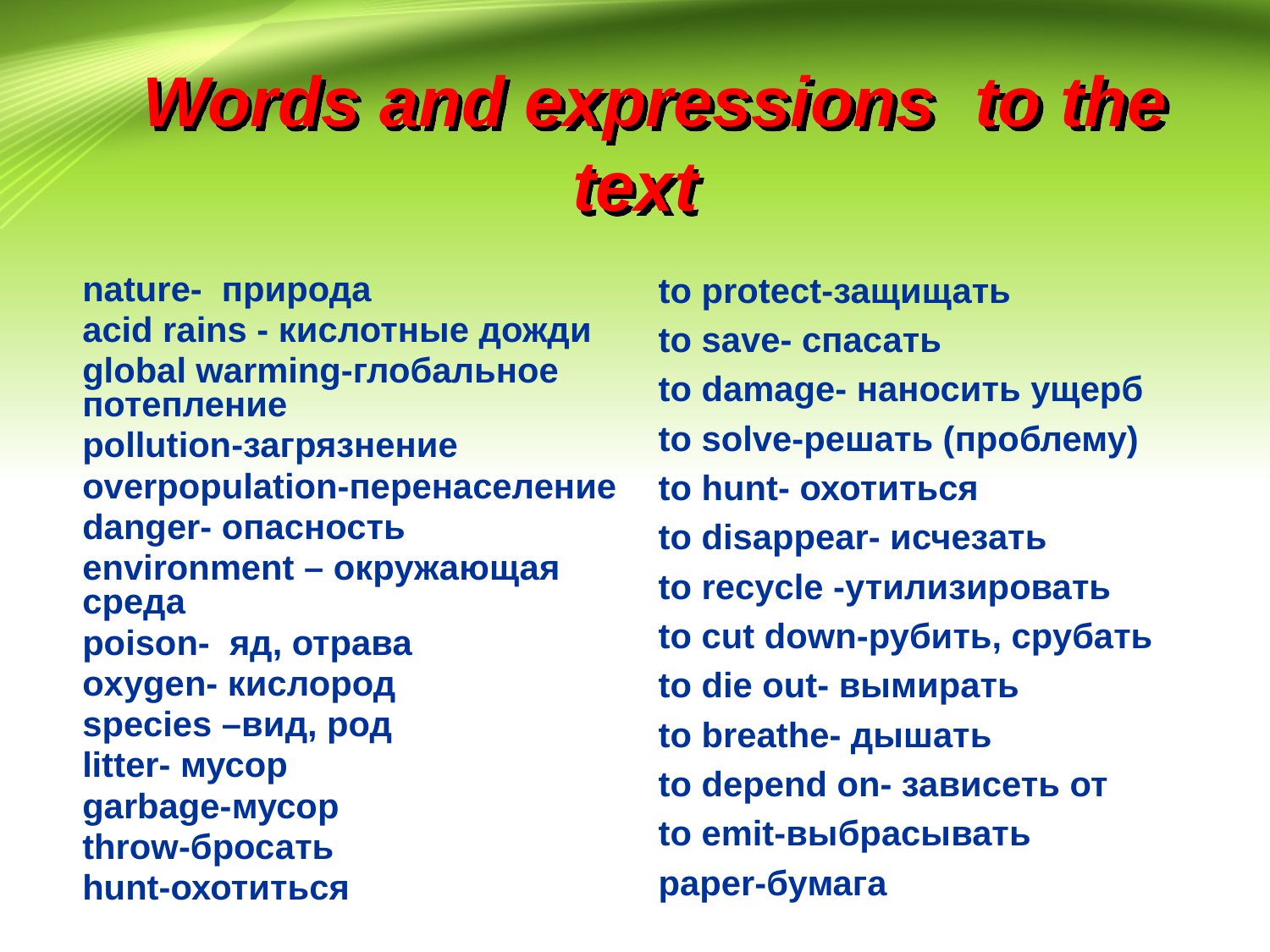

# Words and expressions  to the text
to protect-защищать
to save- спасать
to damage- наносить ущерб
to solve-решать (проблему)
to hunt- охотиться
to disappear- исчезать
to recycle -утилизировать
to cut down-рубить, срубать
to die out- вымирать
to breathe- дышать
to depend on- зависеть от
to emit-выбрасывать
paper-бумага
nature-  природа
acid rains - кислотные дожди
global warming-глобальное потепление
pollution-загрязнение
overpopulation-перенаселение
danger- опасность
environment – окружающая среда
poison-  яд, отрава
oxygen- кислород
species –вид, род
litter- мусор
garbage-мусор
throw-бросать
hunt-охотиться